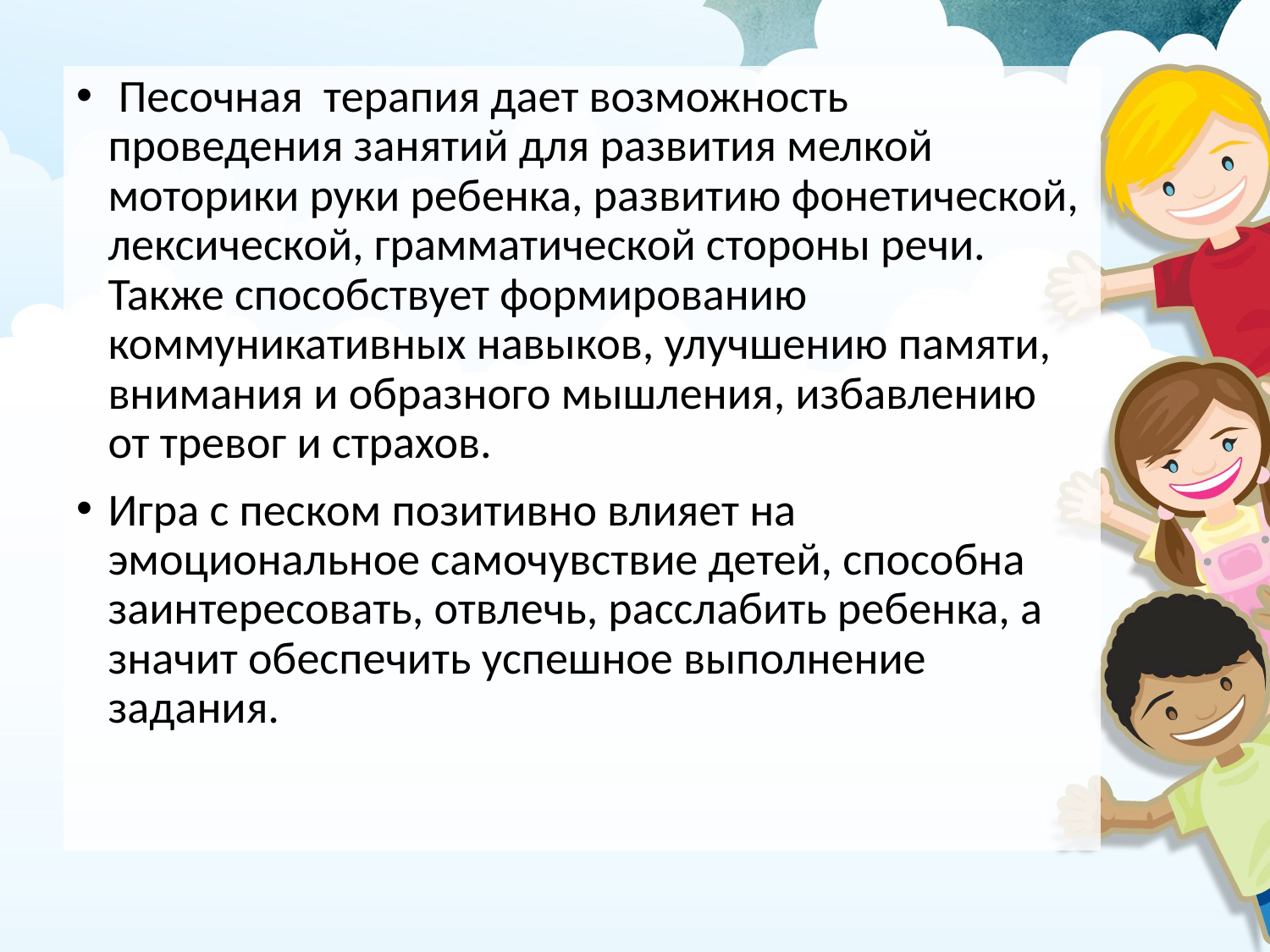

Песочная  терапия дает возможность проведения занятий для развития мелкой моторики руки ребенка, развитию фонетической, лексической, грамматической стороны речи. Также способствует формированию коммуникативных навыков, улучшению памяти, внимания и образного мышления, избавлению от тревог и страхов.
Игра с песком позитивно влияет на эмоциональное самочувствие детей, способна заинтересовать, отвлечь, расслабить ребенка, а значит обеспечить успешное выполнение задания.